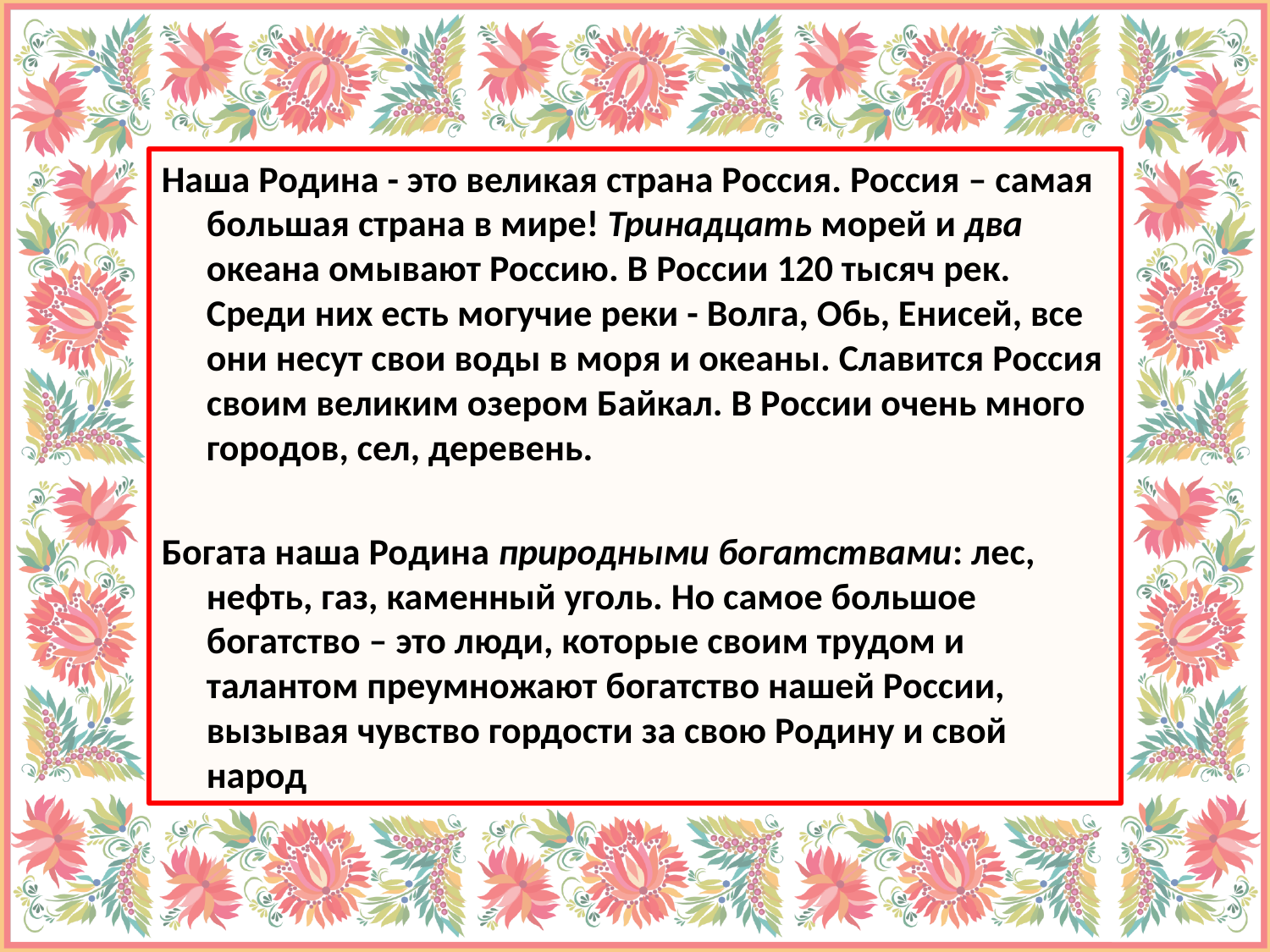

Наша Родина - это великая страна Россия. Россия – самая большая страна в мире! Тринадцать морей и два океана омывают Россию. В России 120 тысяч рек. Среди них есть могучие реки - Волга, Обь, Енисей, все они несут свои воды в моря и океаны. Славится Россия своим великим озером Байкал. В России очень много городов, сел, деревень.

Богата наша Родина природными богатствами: лес, нефть, газ, каменный уголь. Но самое большое богатство – это люди, которые своим трудом и талантом преумножают богатство нашей России, вызывая чувство гордости за свою Родину и свой народ